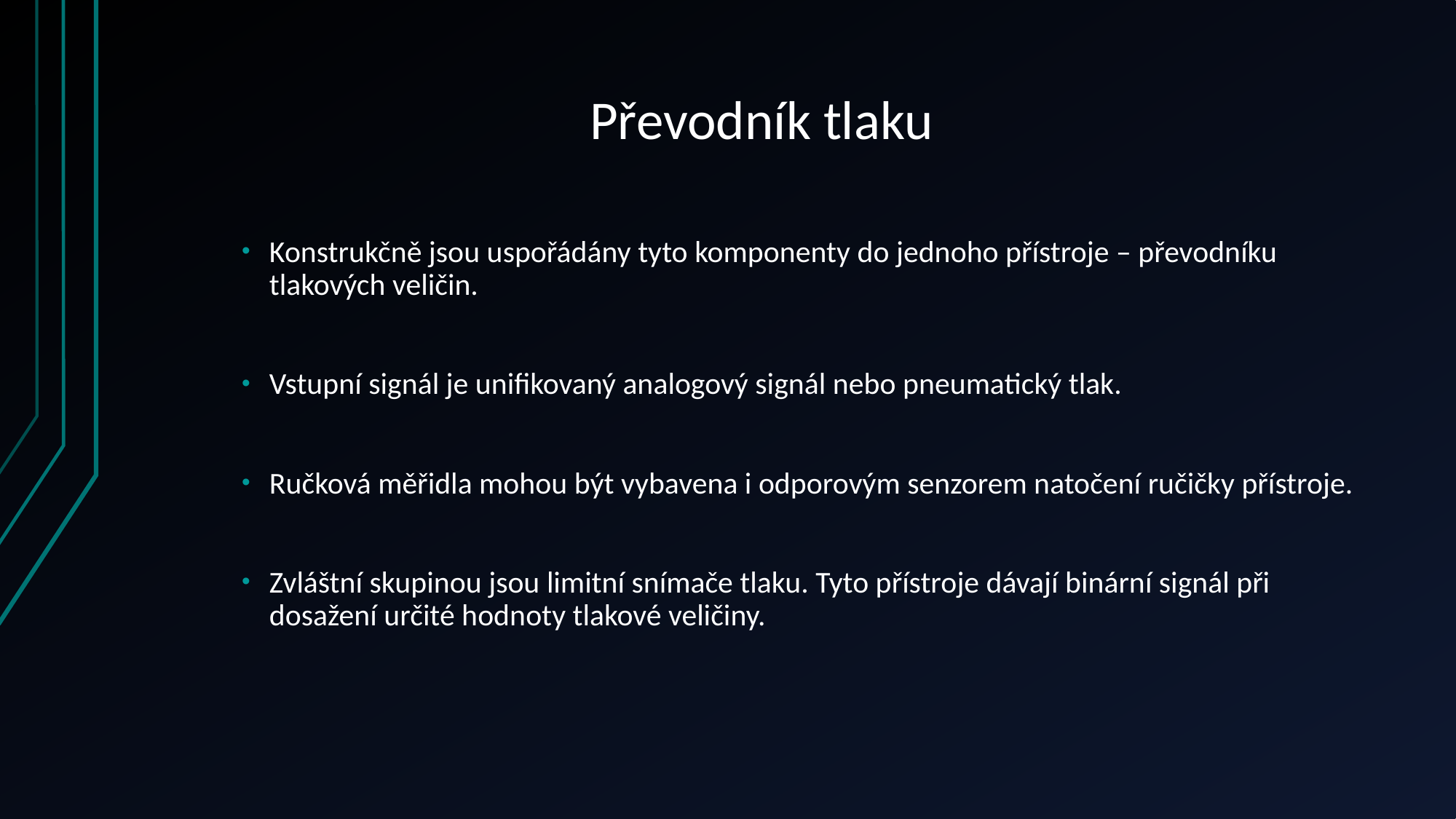

# Převodník tlaku
Konstrukčně jsou uspořádány tyto komponenty do jednoho přístroje – převodníku tlakových veličin.

Vstupní signál je unifikovaný analogový signál nebo pneumatický tlak.

Ručková měřidla mohou být vybavena i odporovým senzorem natočení ručičky přístroje.

Zvláštní skupinou jsou limitní snímače tlaku. Tyto přístroje dávají binární signál při dosažení určité hodnoty tlakové veličiny.